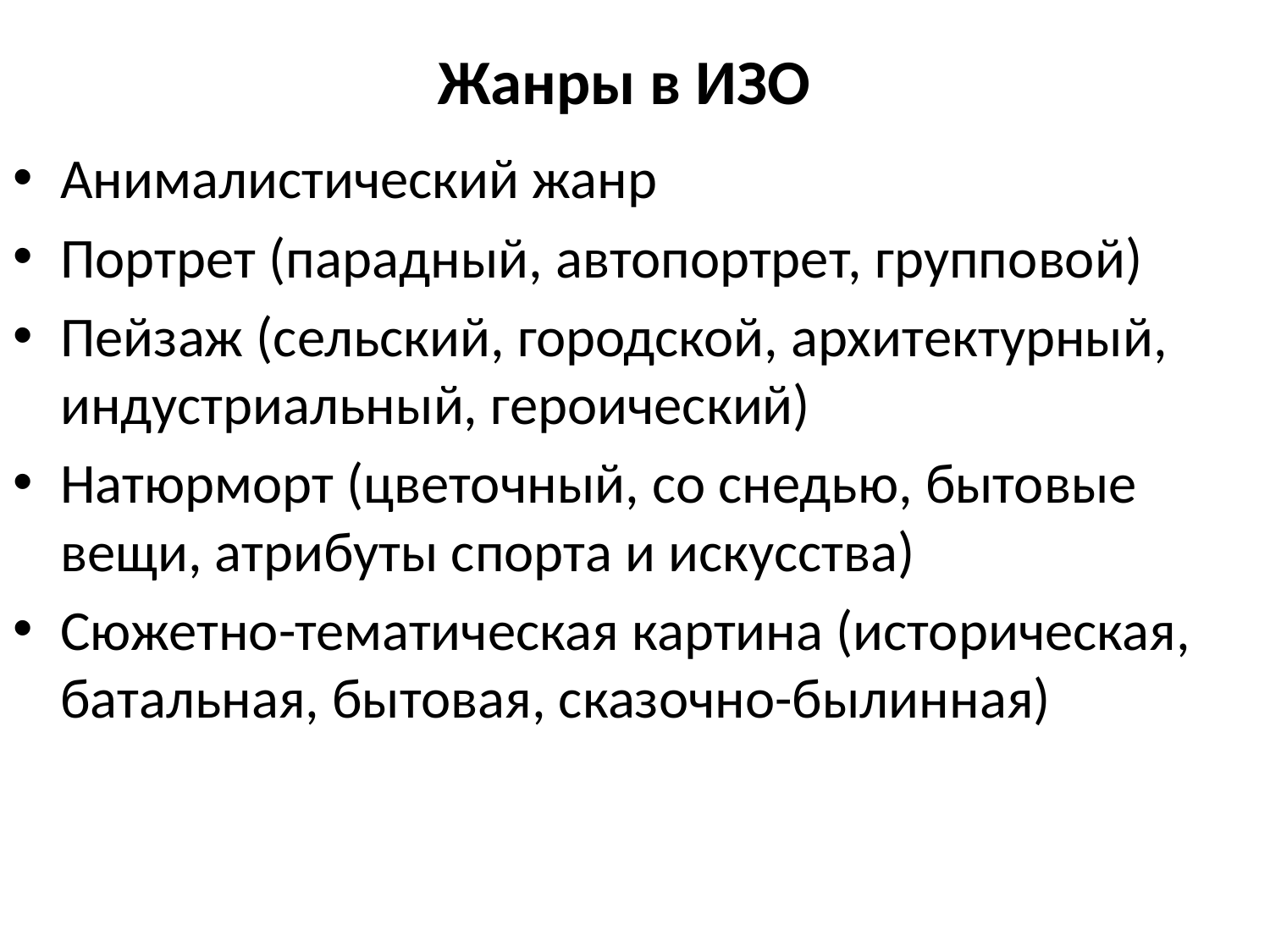

# Жанры в ИЗО
Анималистический жанр
Портрет (парадный, автопортрет, групповой)
Пейзаж (сельский, городской, архитектурный, индустриальный, героический)
Натюрморт (цветочный, со снедью, бытовые вещи, атрибуты спорта и искусства)
Сюжетно-тематическая картина (историческая, батальная, бытовая, сказочно-былинная)